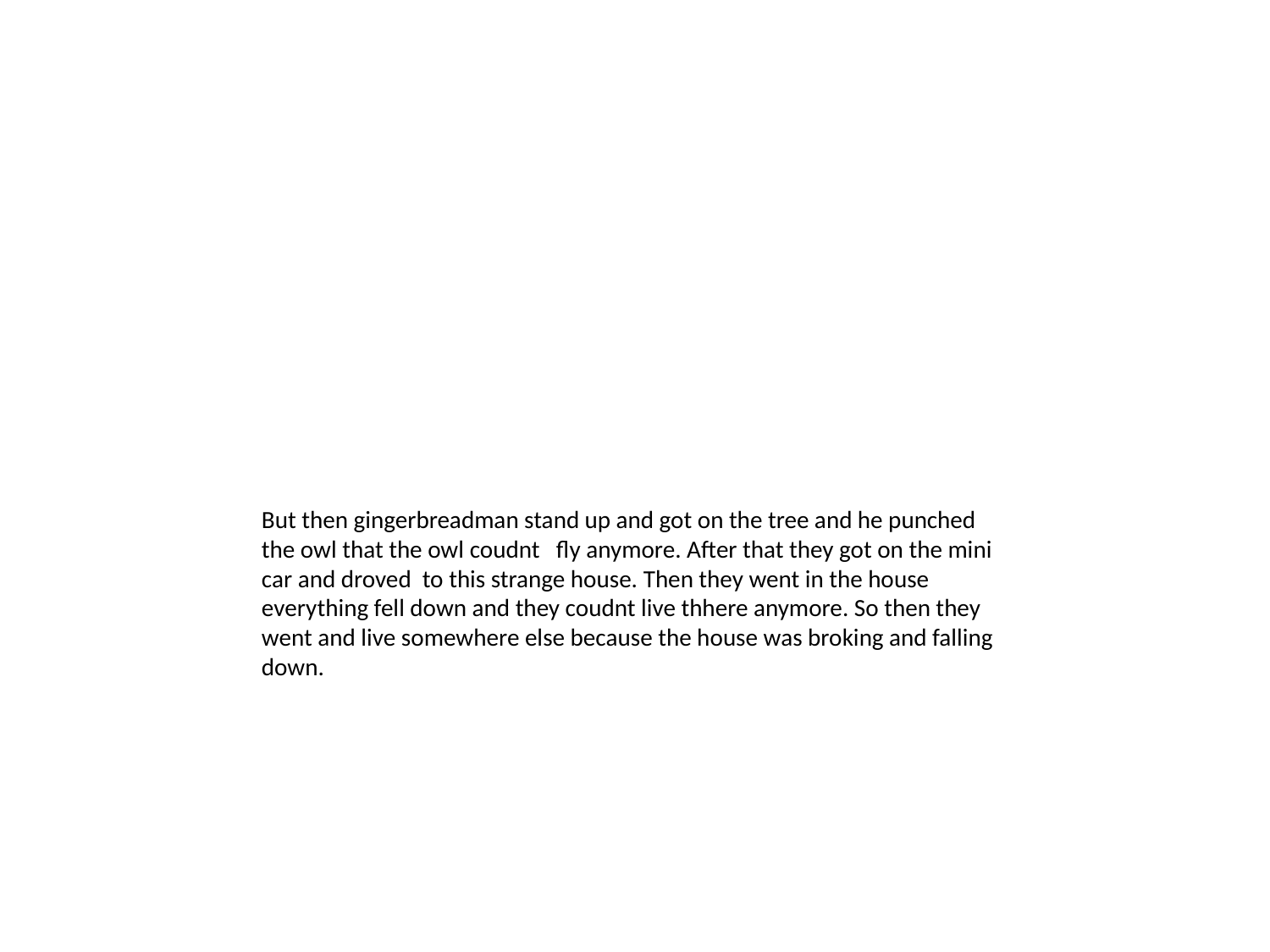

#
But then gingerbreadman stand up and got on the tree and he punched the owl that the owl coudnt   fly anymore. After that they got on the mini car and droved  to this strange house. Then they went in the house everything fell down and they coudnt live thhere anymore. So then they went and live somewhere else because the house was broking and falling down.